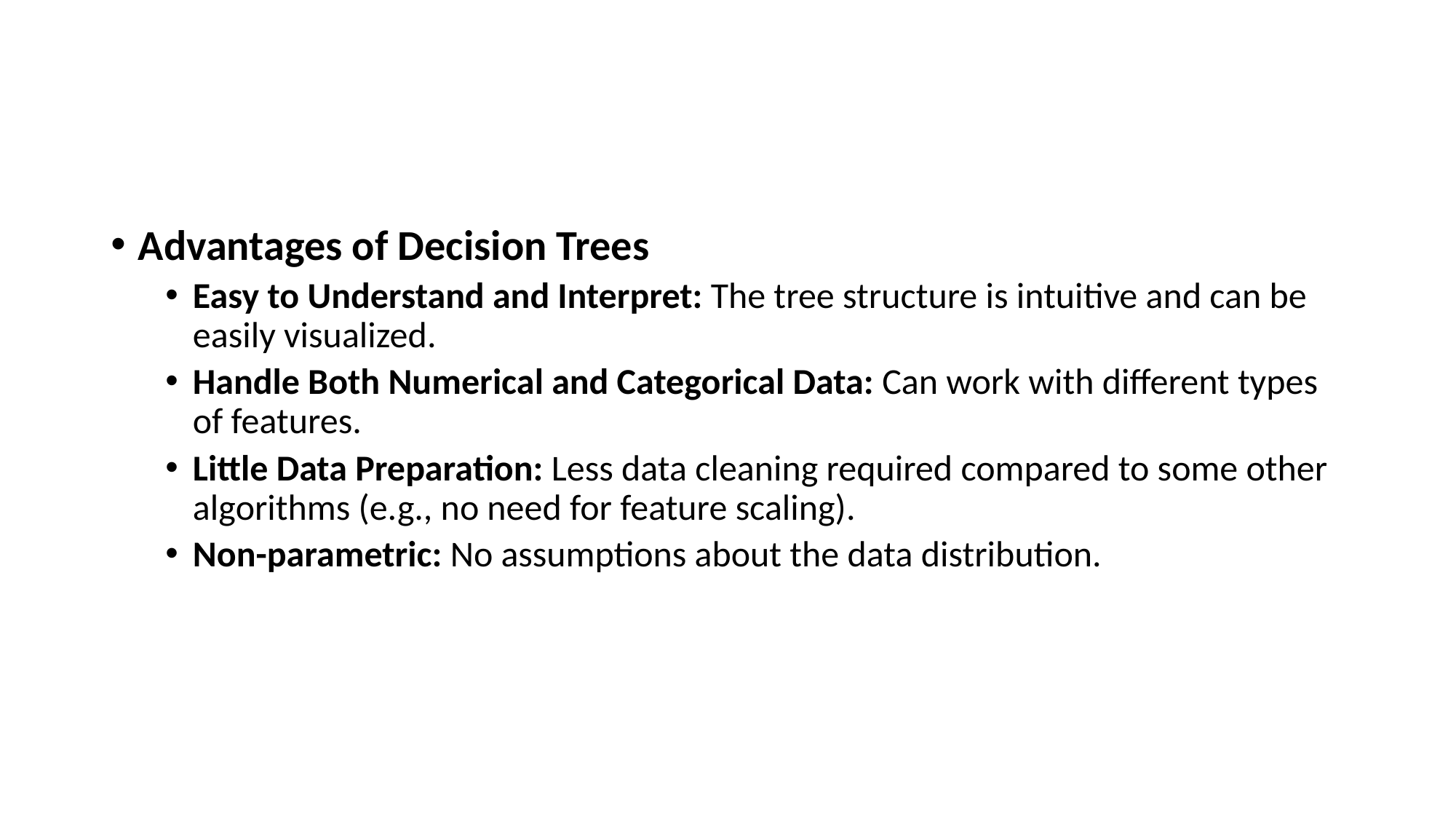

#
Advantages of Decision Trees
Easy to Understand and Interpret: The tree structure is intuitive and can be easily visualized.
Handle Both Numerical and Categorical Data: Can work with different types of features.
Little Data Preparation: Less data cleaning required compared to some other algorithms (e.g., no need for feature scaling).
Non-parametric: No assumptions about the data distribution.